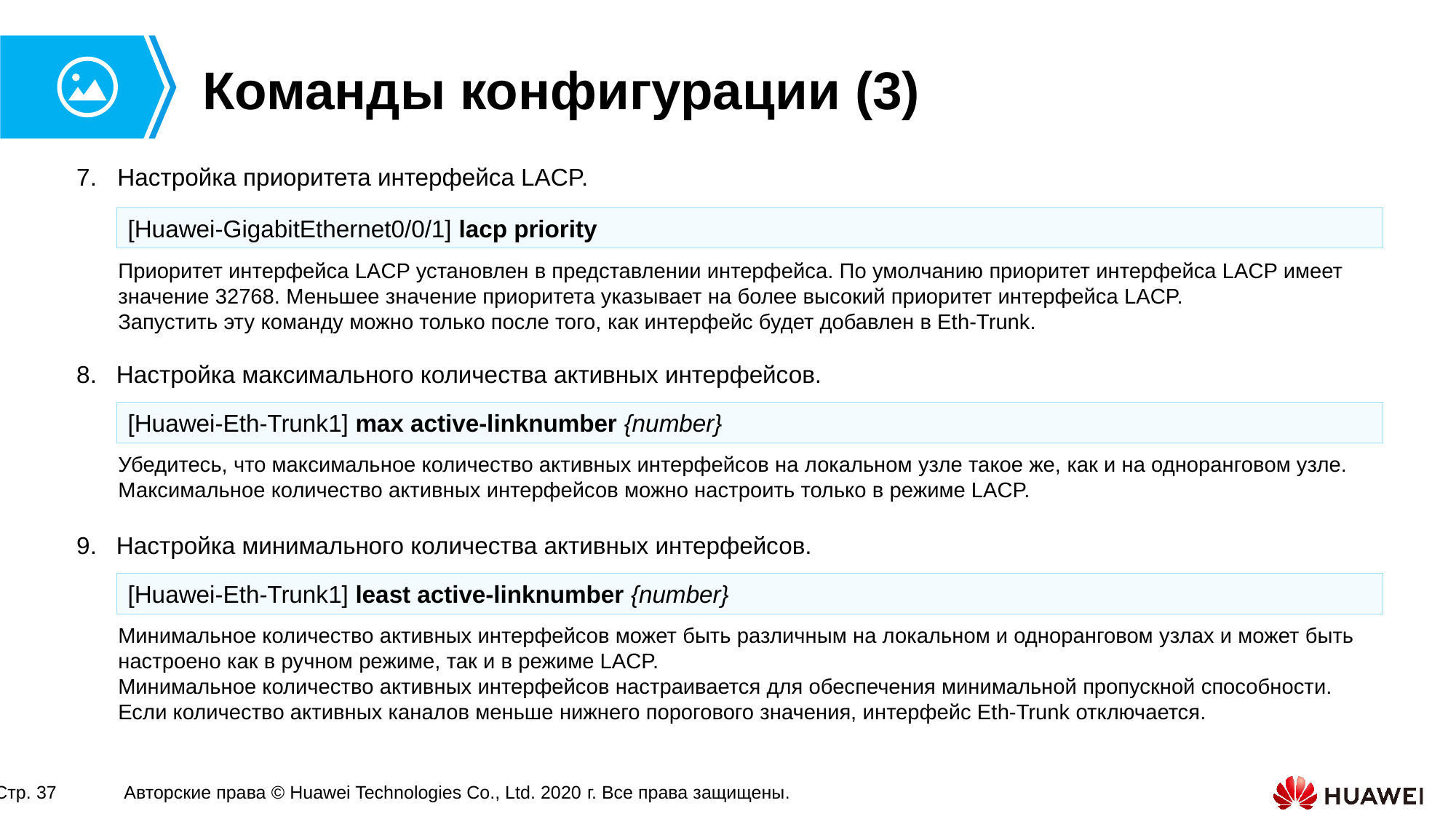

# Команды конфигурации (3)
Настройка приоритета интерфейса LACP.
[Huawei-GigabitEthernet0/0/1] lacp priority
Приоритет интерфейса LACP установлен в представлении интерфейса. По умолчанию приоритет интерфейса LACP имеет значение 32768. Меньшее значение приоритета указывает на более высокий приоритет интерфейса LACP.
Запустить эту команду можно только после того, как интерфейс будет добавлен в Eth-Trunk.
Настройка максимального количества активных интерфейсов.
[Huawei-Eth-Trunk1] max active-linknumber {number}
Убедитесь, что максимальное количество активных интерфейсов на локальном узле такое же, как и на одноранговом узле. Максимальное количество активных интерфейсов можно настроить только в режиме LACP.
Настройка минимального количества активных интерфейсов.
[Huawei-Eth-Trunk1] least active-linknumber {number}
Минимальное количество активных интерфейсов может быть различным на локальном и одноранговом узлах и может быть настроено как в ручном режиме, так и в режиме LACP.
Минимальное количество активных интерфейсов настраивается для обеспечения минимальной пропускной способности. Если количество активных каналов меньше нижнего порогового значения, интерфейс Eth-Trunk отключается.